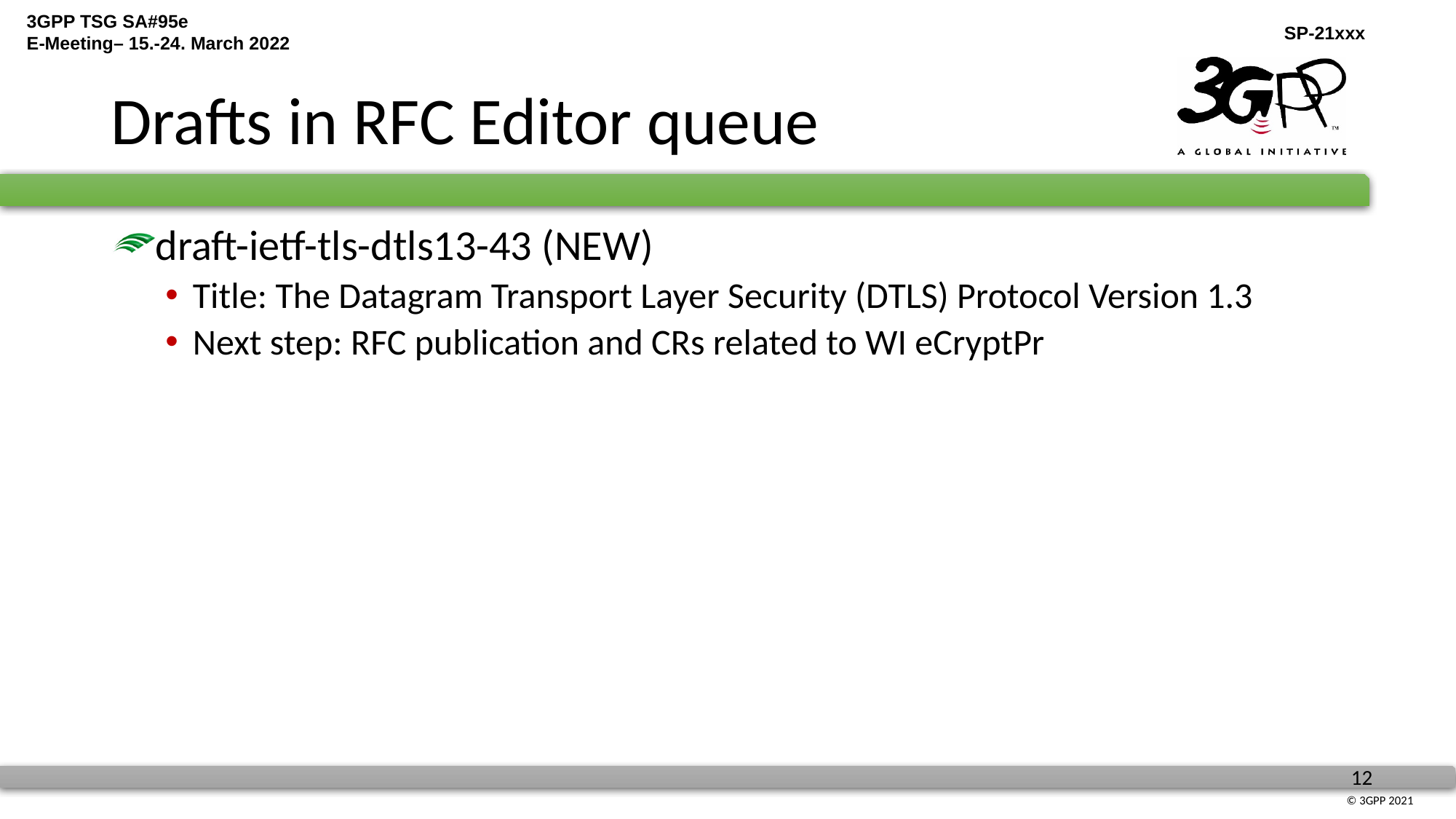

# Drafts in RFC Editor queue
draft-ietf-tls-dtls13-43 (NEW)
Title: The Datagram Transport Layer Security (DTLS) Protocol Version 1.3
Next step: RFC publication and CRs related to WI eCryptPr